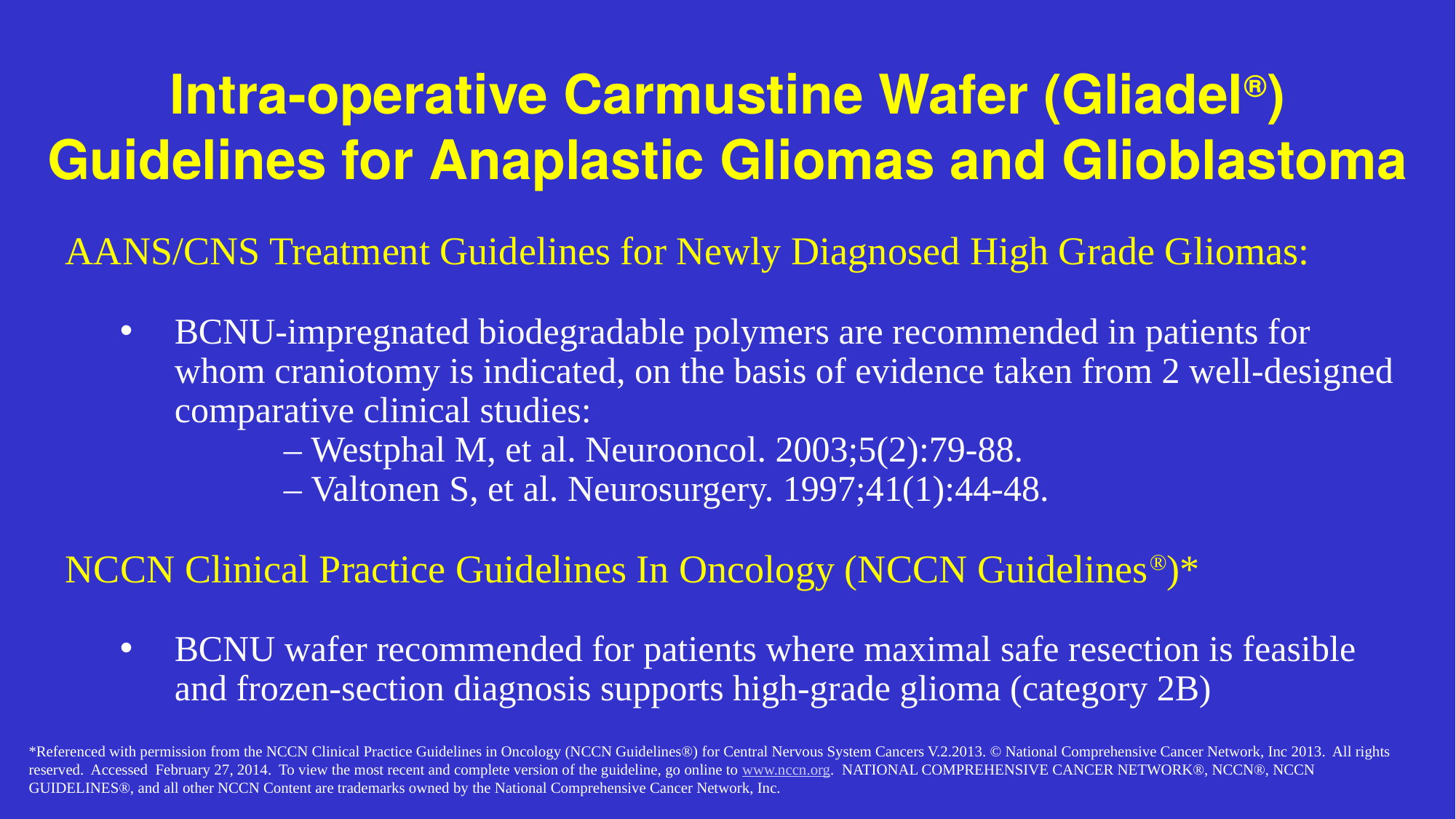

Intra-operative Carmustine Wafer (Gliadel®) Guidelines for Anaplastic Gliomas and Glioblastoma
AANS/CNS Treatment Guidelines for Newly Diagnosed High Grade Gliomas:

BCNU-impregnated biodegradable polymers are recommended in patients for whom craniotomy is indicated, on the basis of evidence taken from 2 well-designed comparative clinical studies:
		– Westphal M, et al. Neurooncol. 2003;5(2):79-88.
		– Valtonen S, et al. Neurosurgery. 1997;41(1):44-48.

NCCN Clinical Practice Guidelines In Oncology (NCCN Guidelines®)*

BCNU wafer recommended for patients where maximal safe resection is feasible and frozen-section diagnosis supports high-grade glioma (category 2B)
*Referenced with permission from the NCCN Clinical Practice Guidelines in Oncology (NCCN Guidelines®) for Central Nervous System Cancers V.2.2013. © National Comprehensive Cancer Network, Inc 2013.  All rights reserved.  Accessed  February 27, 2014.  To view the most recent and complete version of the guideline, go online to www.nccn.org.  NATIONAL COMPREHENSIVE CANCER NETWORK®, NCCN®, NCCN GUIDELINES®, and all other NCCN Content are trademarks owned by the National Comprehensive Cancer Network, Inc.